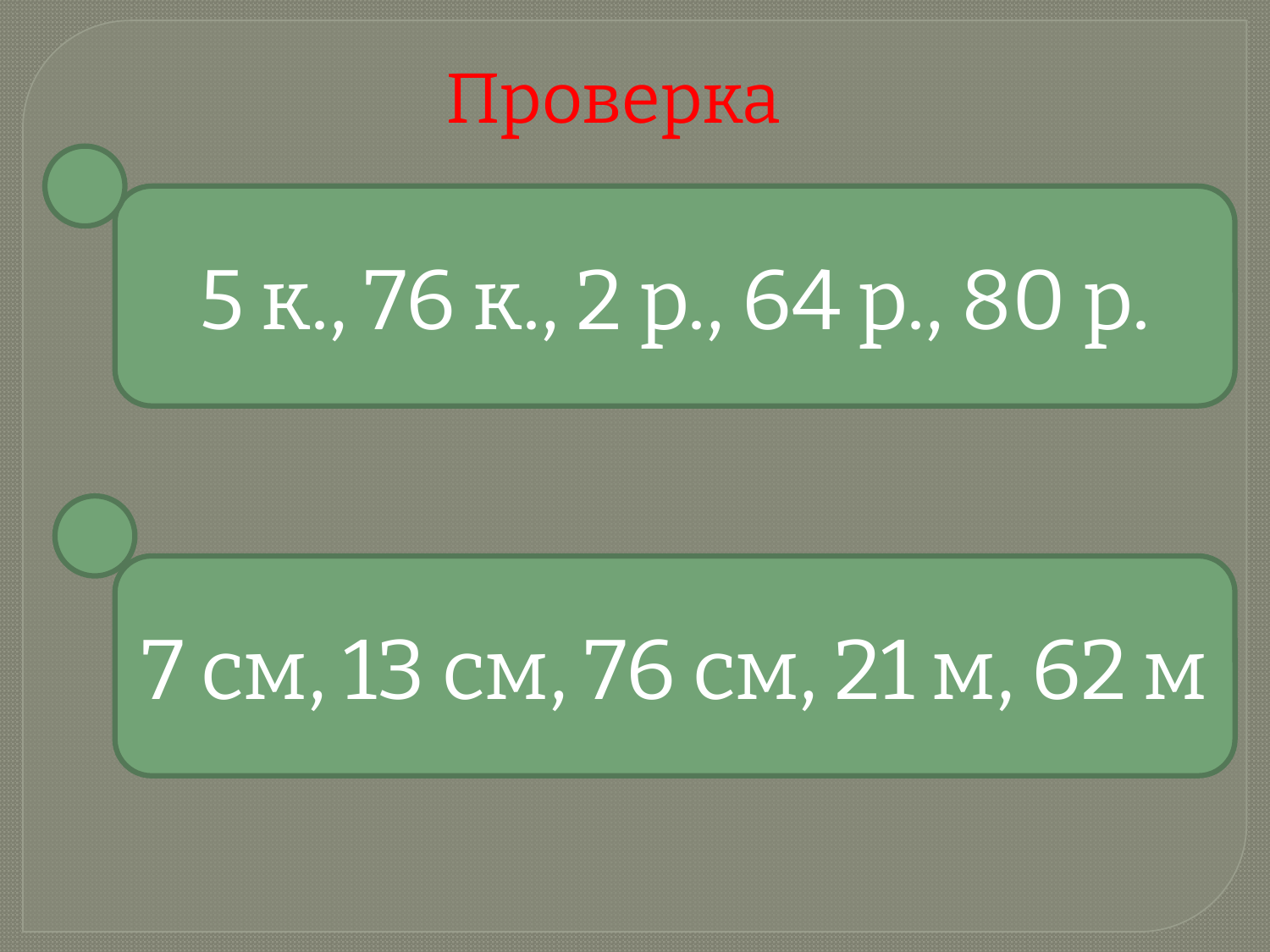

Проверка

5 к., 76 к., 2 р., 64 р., 80 р.

7 см, 13 см, 76 см, 21 м, 62 м